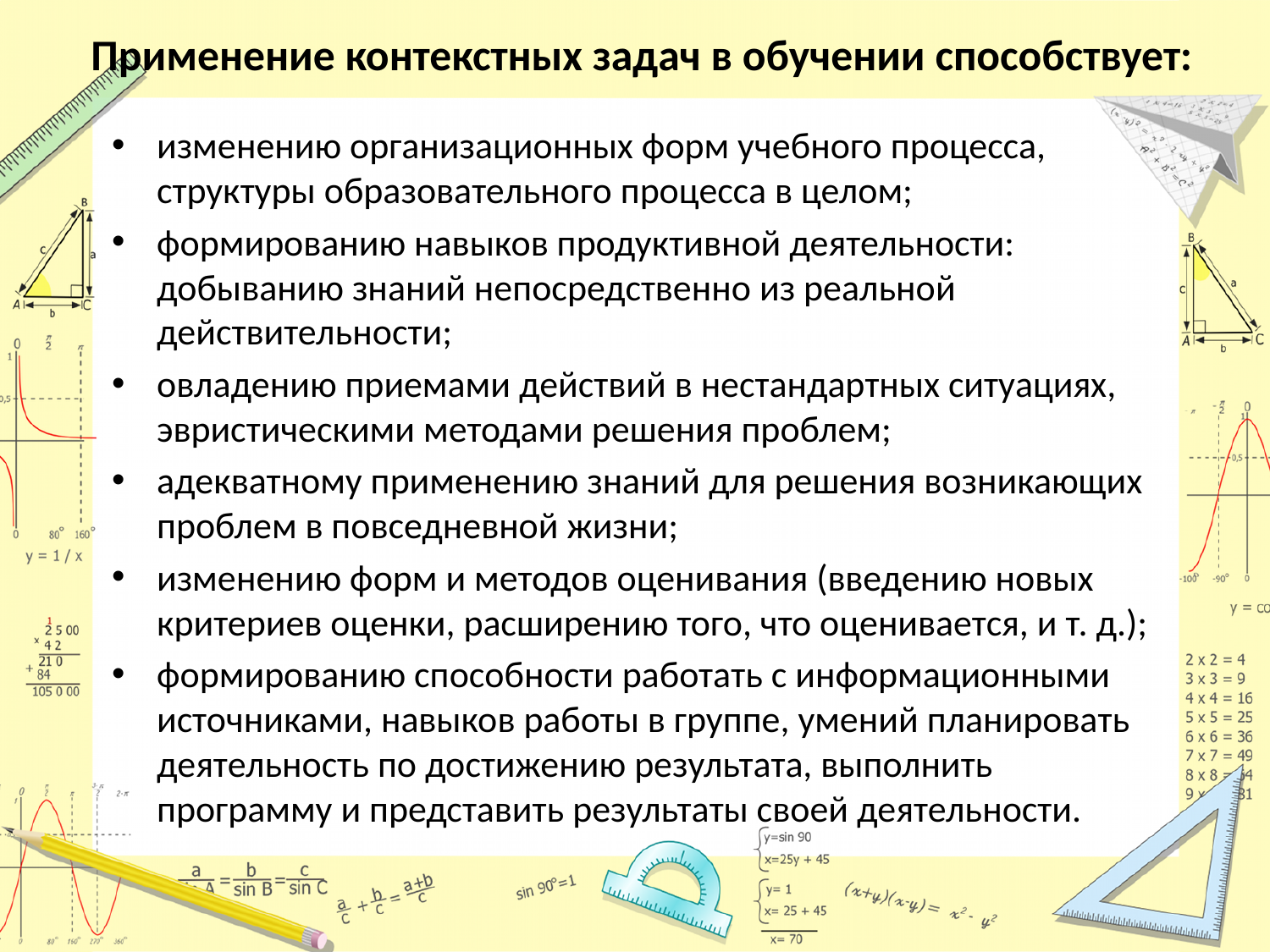

# Применение контекстных задач в обучении способствует:
изменению организационных форм учебного процесса, структуры образовательного процесса в целом;
формированию навыков продуктивной деятельности: добыванию знаний непосредственно из реальной действительности;
овладению приемами действий в нестандартных ситуациях, эвристическими методами решения проблем;
адекватному применению знаний для решения возникающих проблем в повседневной жизни;
изменению форм и методов оценивания (введению новых критериев оценки, расширению того, что оценивается, и т. д.);
формированию способности работать с информационными источниками, навыков работы в группе, умений планировать деятельность по достижению результата, выполнить программу и представить результаты своей деятельности.